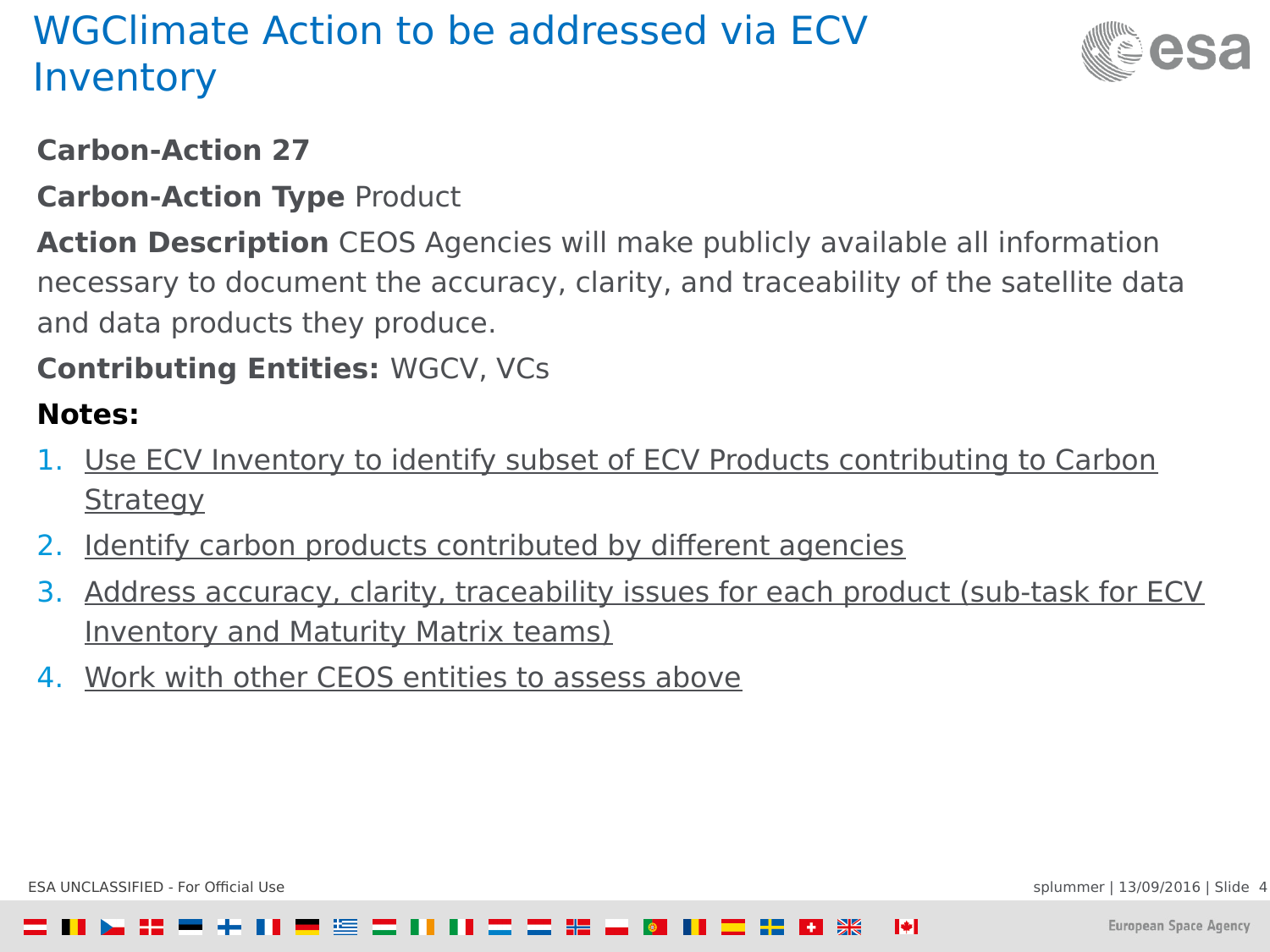

# WGClimate Action to be addressed via ECV Inventory
Carbon-Action 27
Carbon-Action Type Product
Action Description CEOS Agencies will make publicly available all information necessary to document the accuracy, clarity, and traceability of the satellite data and data products they produce.
Contributing Entities: WGCV, VCs
Notes:
Use ECV Inventory to identify subset of ECV Products contributing to Carbon Strategy
Identify carbon products contributed by different agencies
Address accuracy, clarity, traceability issues for each product (sub-task for ECV Inventory and Maturity Matrix teams)
Work with other CEOS entities to assess above